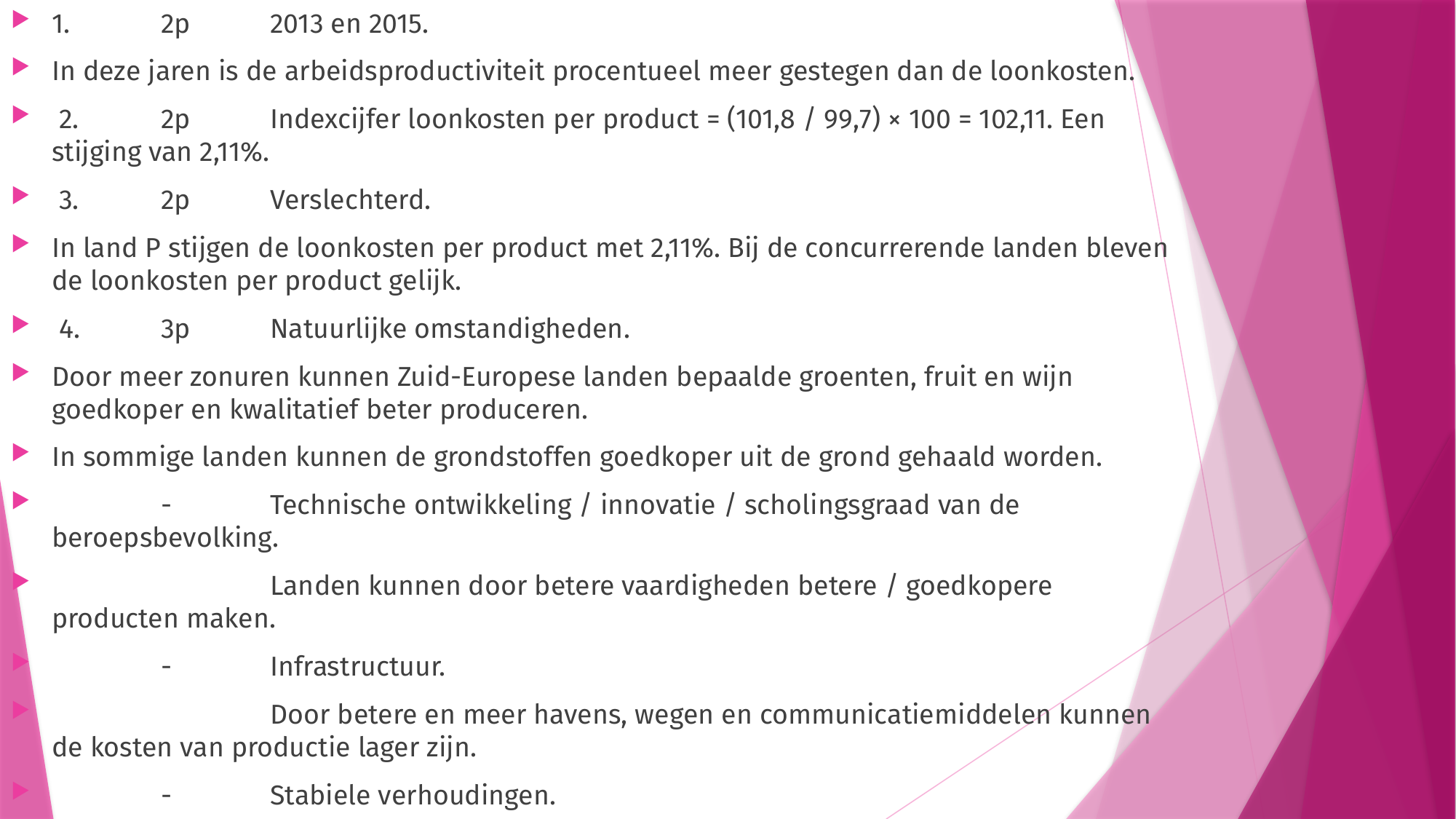

1.	2p	2013 en 2015.
In deze jaren is de arbeidsproductiviteit procentueel meer gestegen dan de loonkosten.
 2.	2p	Indexcijfer loonkosten per product = (101,8 / 99,7) × 100 = 102,11. Een stijging van 2,11%.
 3.	2p	Verslechterd.
In land P stijgen de loonkosten per product met 2,11%. Bij de concurrerende landen bleven de loonkosten per product gelijk.
 4.	3p	Natuurlijke omstandigheden.
Door meer zonuren kunnen Zuid-Europese landen bepaalde groenten, fruit en wijn goedkoper en kwalitatief beter produceren.
In sommige landen kunnen de grondstoffen goedkoper uit de grond gehaald worden.
	-	Technische ontwikkeling / innovatie / scholingsgraad van de beroepsbevolking.
		Landen kunnen door betere vaardigheden betere / goedkopere producten maken.
	- 	Infrastructuur.
		Door betere en meer havens, wegen en communicatiemiddelen kunnen de kosten van productie lager zijn.
	- 	Stabiele verhoudingen.
		Als er weinig stakingen zijn, bevordert dit de voortgang van productie, zodat de kosten lager zijn en de kwaliteit beter.